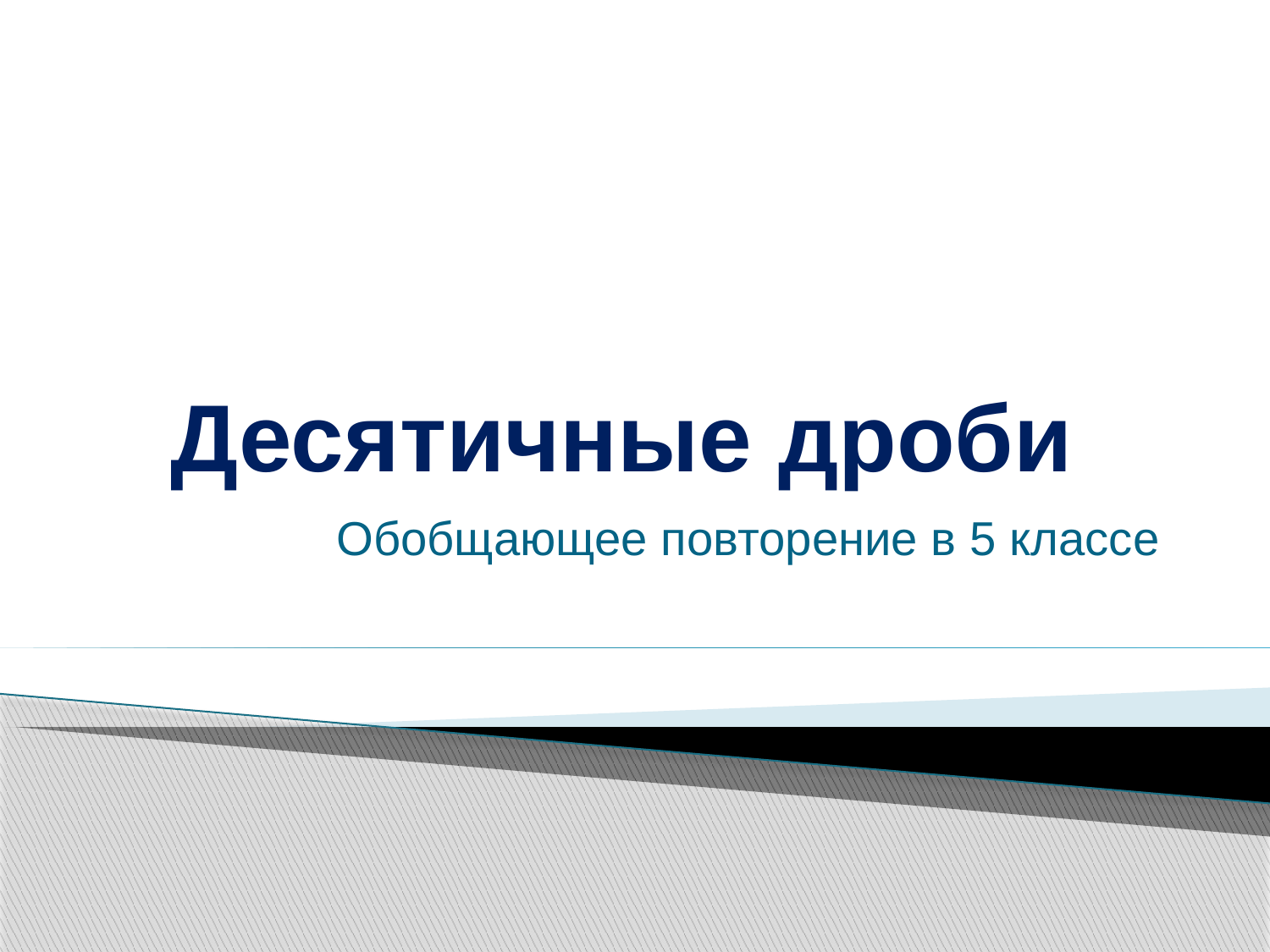

# Десятичные дроби
Обобщающее повторение в 5 классе